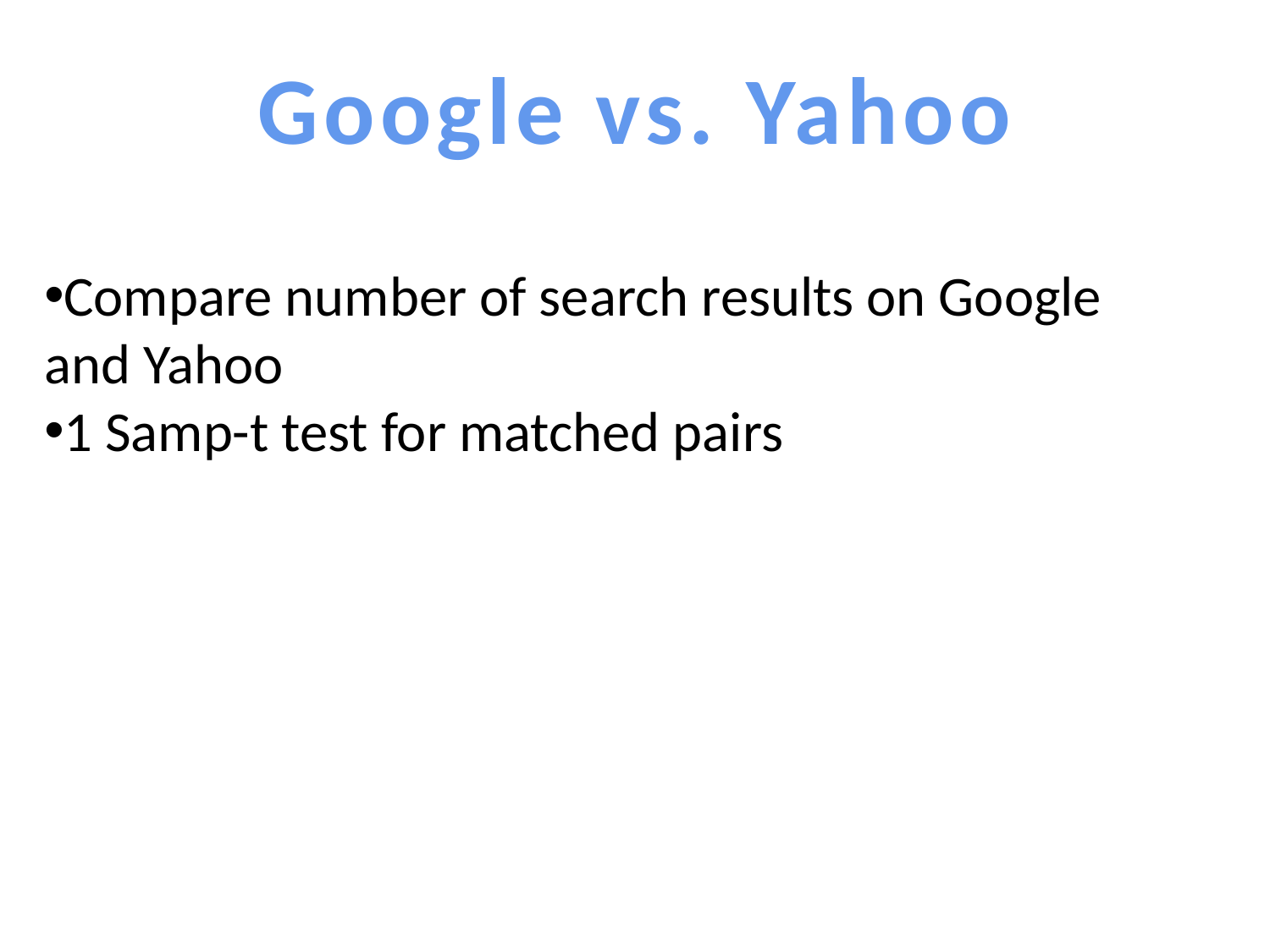

Google vs. Yahoo
Compare number of search results on Google and Yahoo
1 Samp-t test for matched pairs